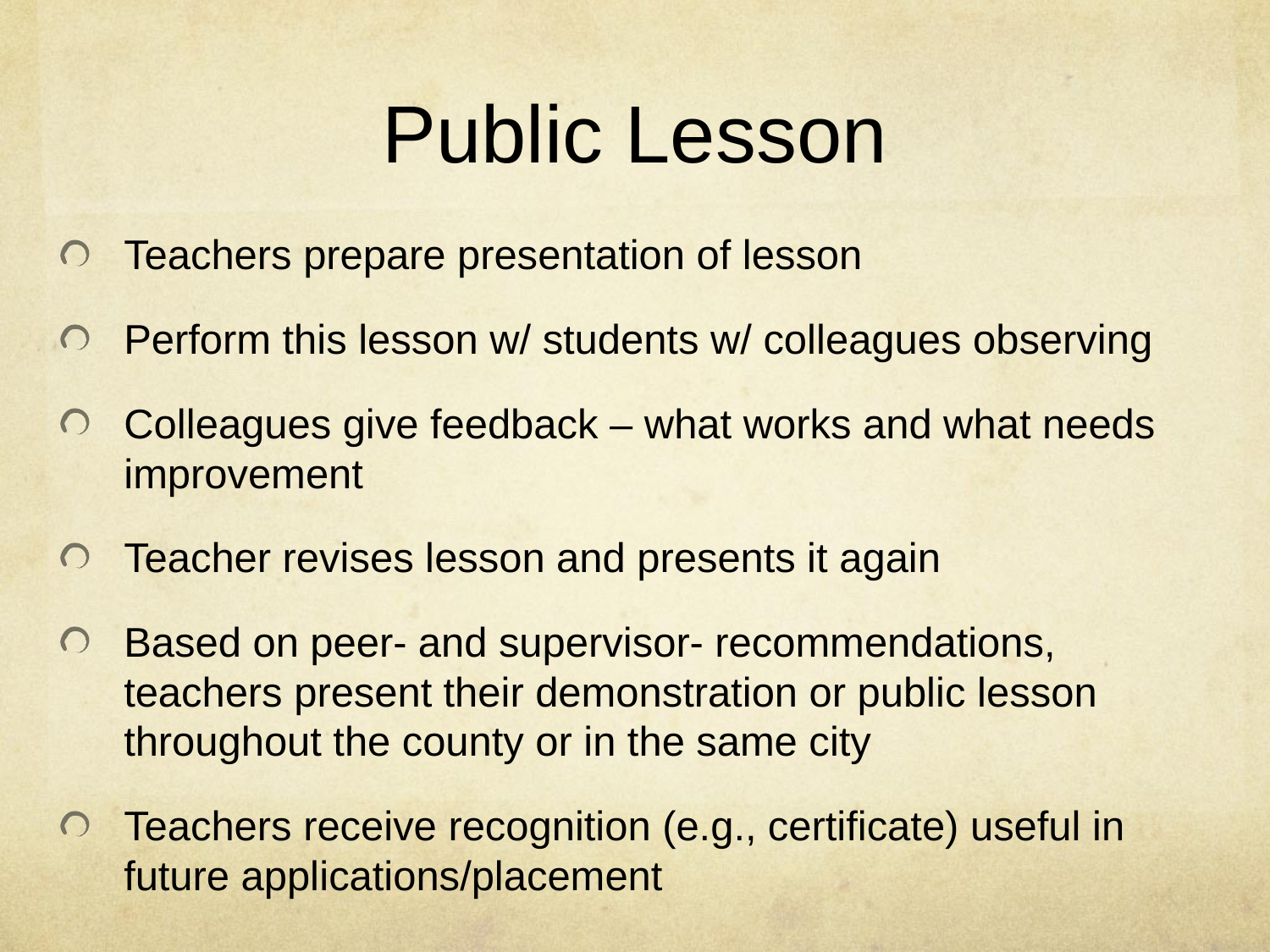

# Public Lesson
Teachers prepare presentation of lesson
Perform this lesson w/ students w/ colleagues observing
Colleagues give feedback – what works and what needs improvement
Teacher revises lesson and presents it again
Based on peer- and supervisor- recommendations, teachers present their demonstration or public lesson throughout the county or in the same city
Teachers receive recognition (e.g., certificate) useful in future applications/placement